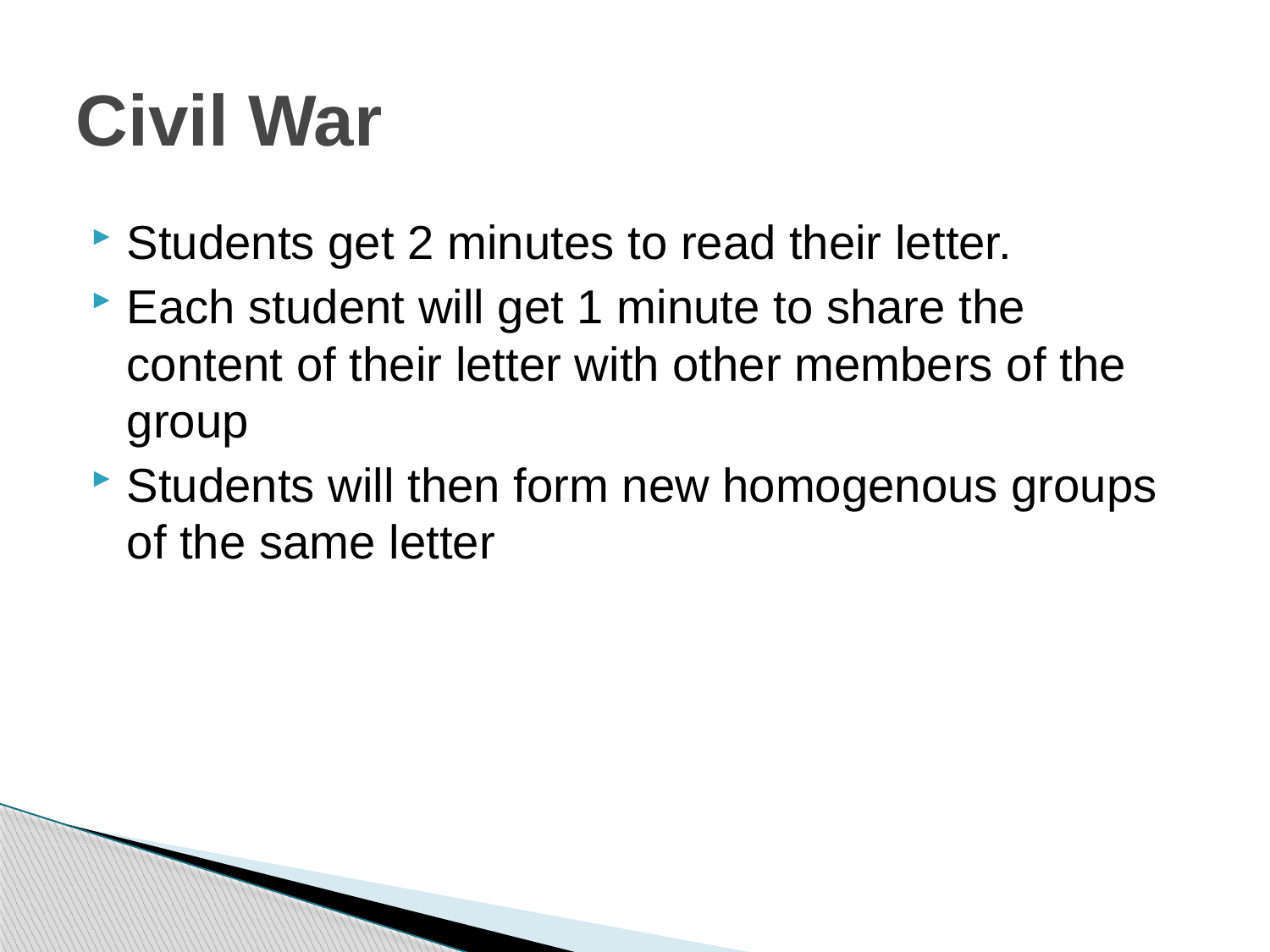

# Civil War
Students get 2 minutes to read their letter.
Each student will get 1 minute to share the content of their letter with other members of the group
Students will then form new homogenous groups of the same letter